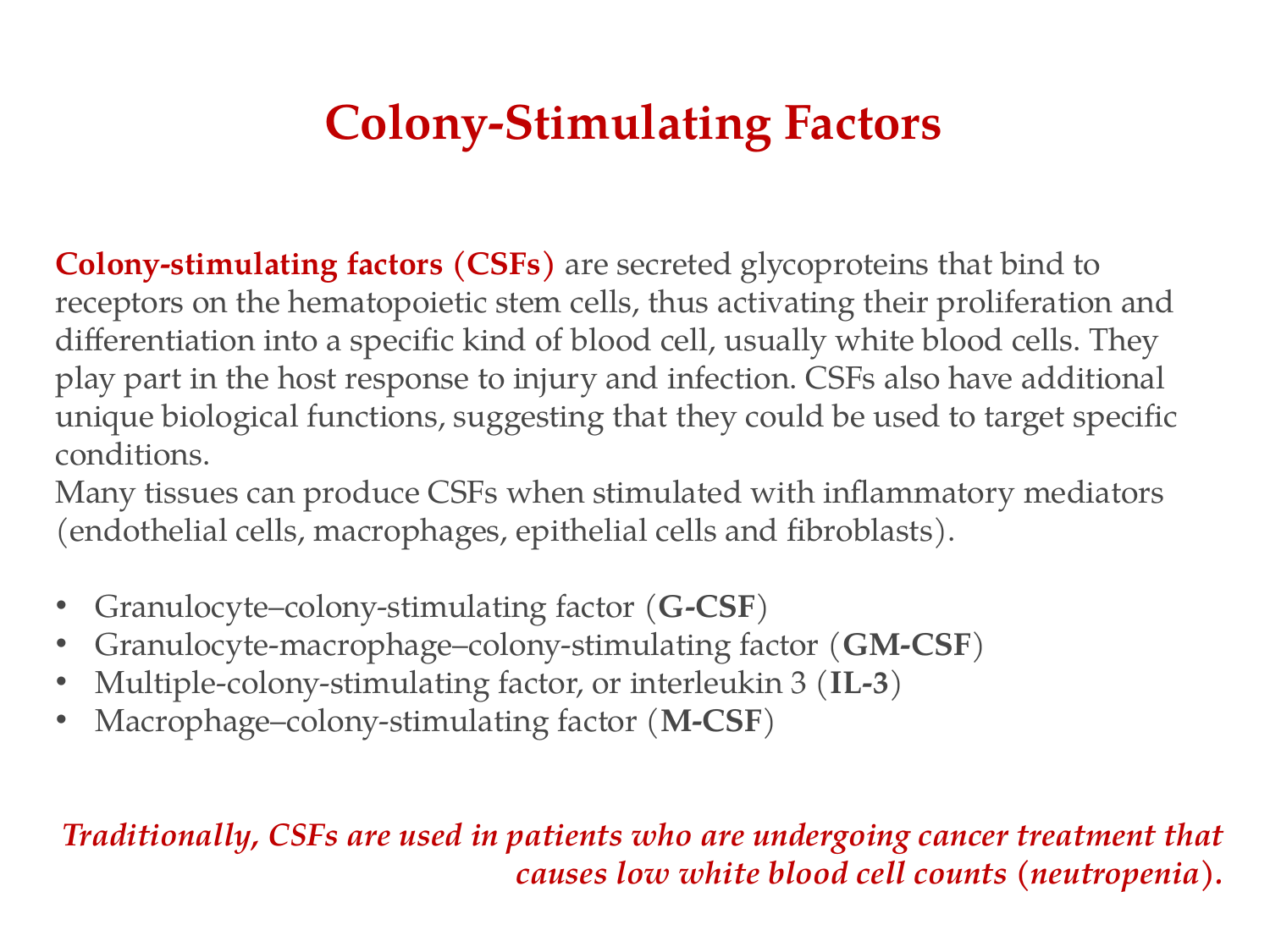

# Colony-Stimulating Factors
Colony-stimulating factors (CSFs) are secreted glycoproteins that bind to receptors on the hematopoietic stem cells, thus activating their proliferation and differentiation into a specific kind of blood cell, usually white blood cells. They play part in the host response to injury and infection. CSFs also have additional unique biological functions, suggesting that they could be used to target specific conditions.
Many tissues can produce CSFs when stimulated with inflammatory mediators (endothelial cells, macrophages, epithelial cells and fibroblasts).
Granulocyte–colony-stimulating factor (G-CSF)
Granulocyte-macrophage–colony-stimulating factor (GM-CSF)
Multiple-colony-stimulating factor, or interleukin 3 (IL-3)
Macrophage–colony-stimulating factor (M-CSF)

Traditionally, CSFs are used in patients who are undergoing cancer treatment that causes low white blood cell counts (neutropenia).